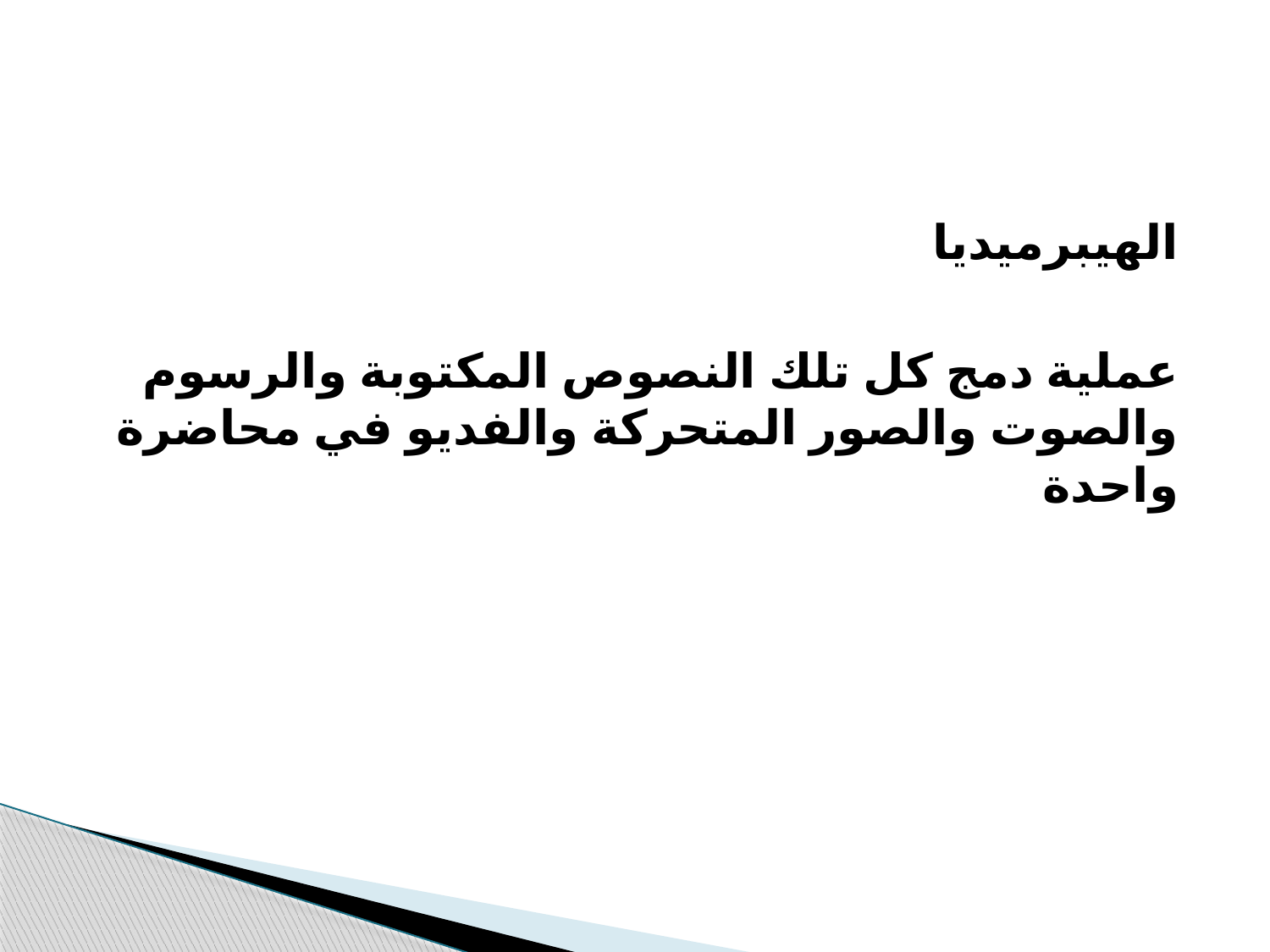

#
الهيبرميديا

عملية دمج كل تلك النصوص المكتوبة والرسوم والصوت والصور المتحركة والفديو في محاضرة واحدة